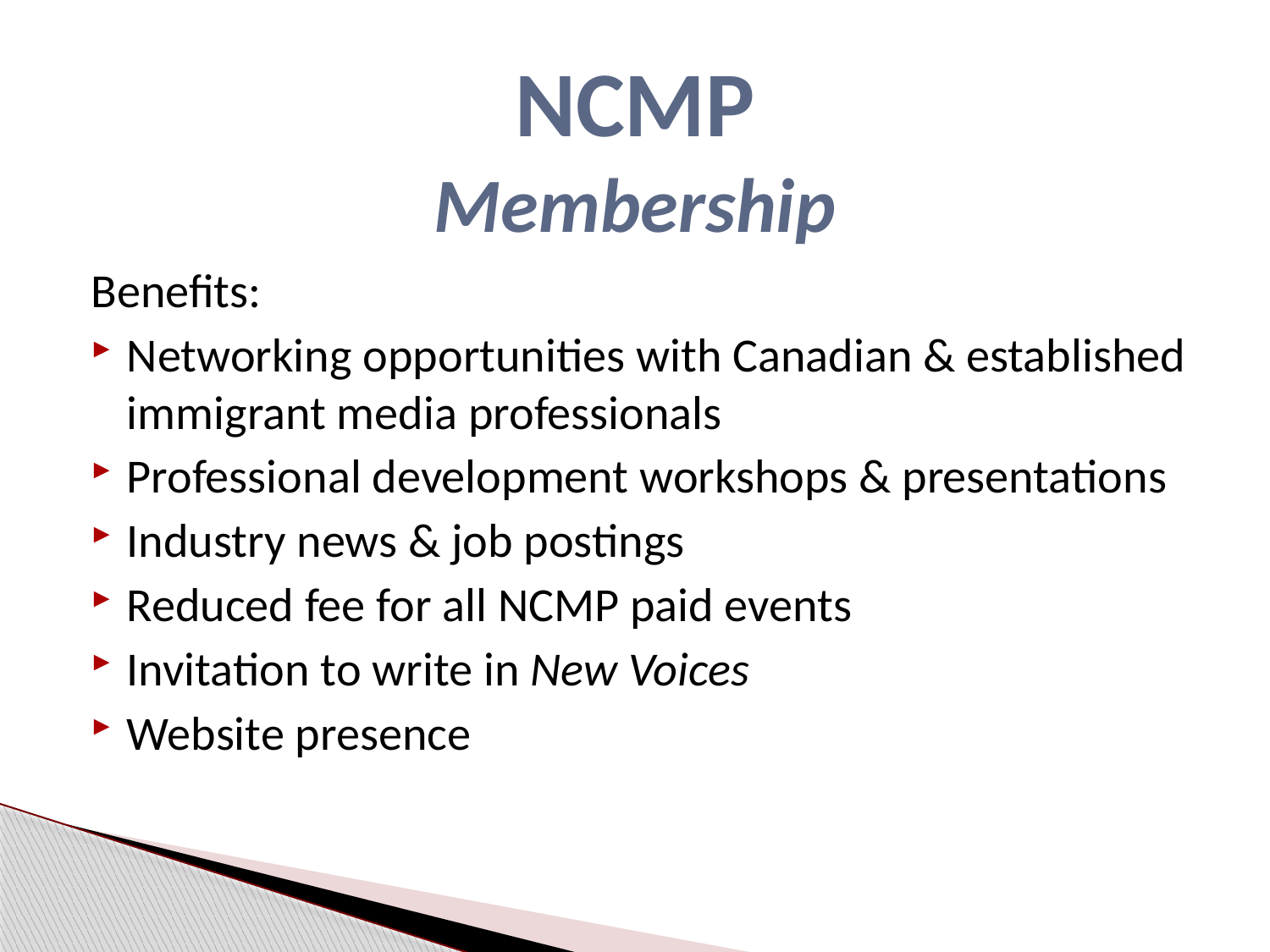

# NCMP Membership
Benefits:
Networking opportunities with Canadian & established immigrant media professionals
Professional development workshops & presentations
Industry news & job postings
Reduced fee for all NCMP paid events
Invitation to write in New Voices
Website presence